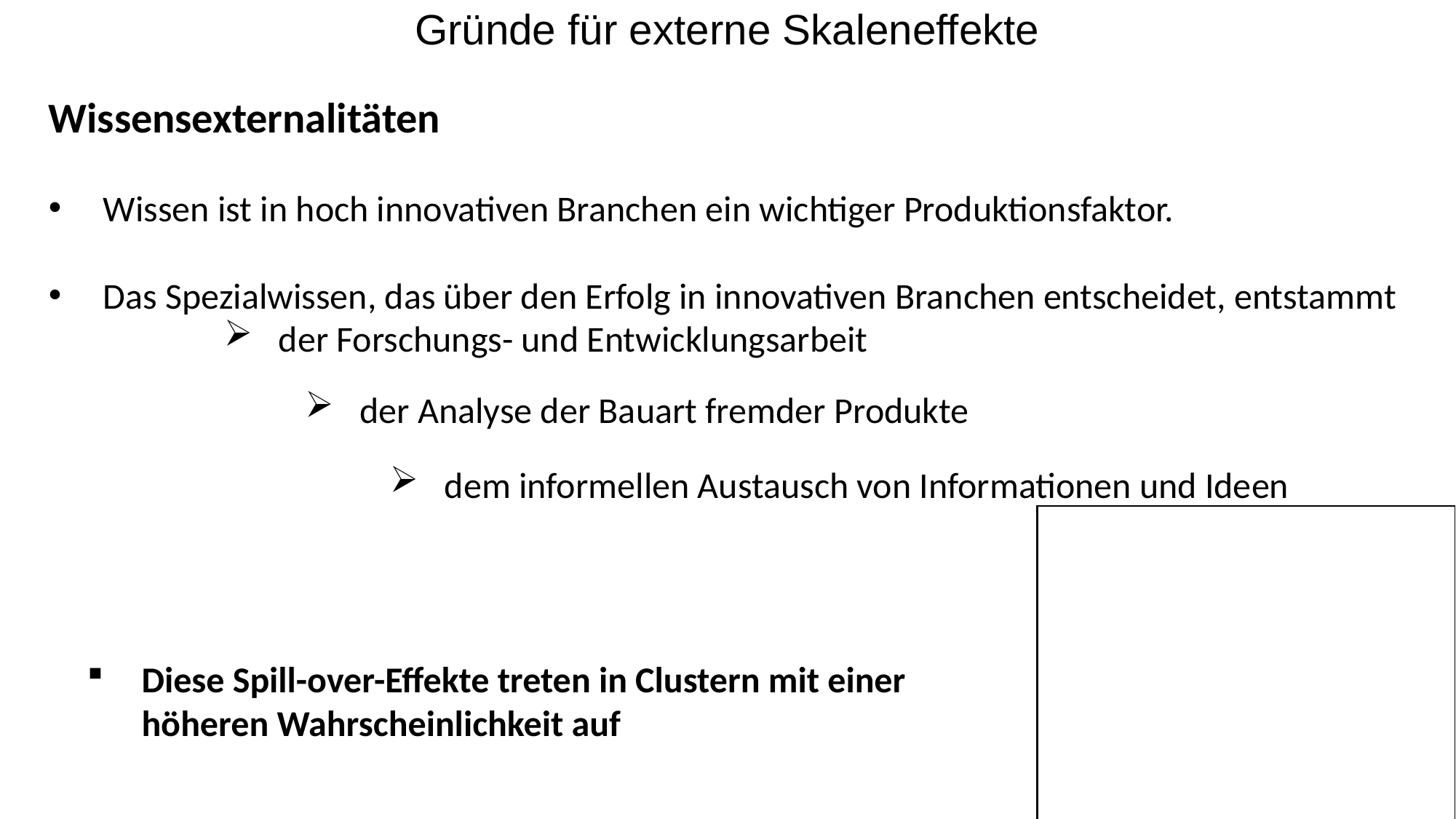

Gründe für externe Skaleneffekte
Wissensexternalitäten

Wissen ist in hoch innovativen Branchen ein wichtiger Produktionsfaktor.

Das Spezialwissen, das über den Erfolg in innovativen Branchen entscheidet, entstammt

der Forschungs- und Entwicklungsarbeit
der Analyse der Bauart fremder Produkte
dem informellen Austausch von Informationen und Ideen

Diese Spill-over-Effekte treten in Clustern mit einer höheren Wahrscheinlichkeit auf